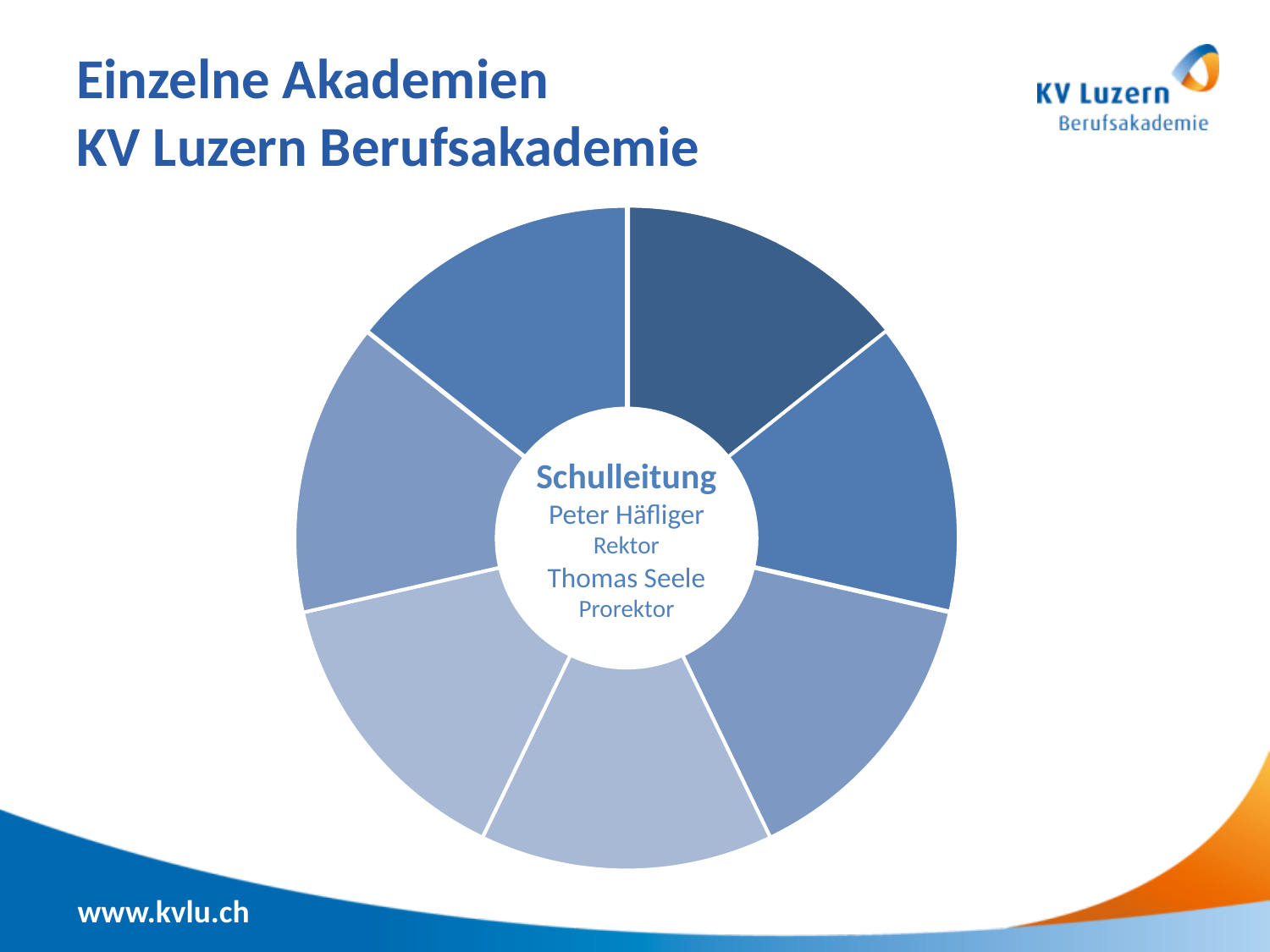

# Einzelne Akademien KV Luzern Berufsakademie
Marketing-
akademie
Führungs-
akademie
Höhere
Fachschule
Wirtschaft
Personal-
akademie
Sprach-
akademie
Informatik-
akademie
Finanz-
akademie
Schulleitung
Peter Häfliger
Rektor
Thomas Seele
Prorektor
www.kvlu.ch